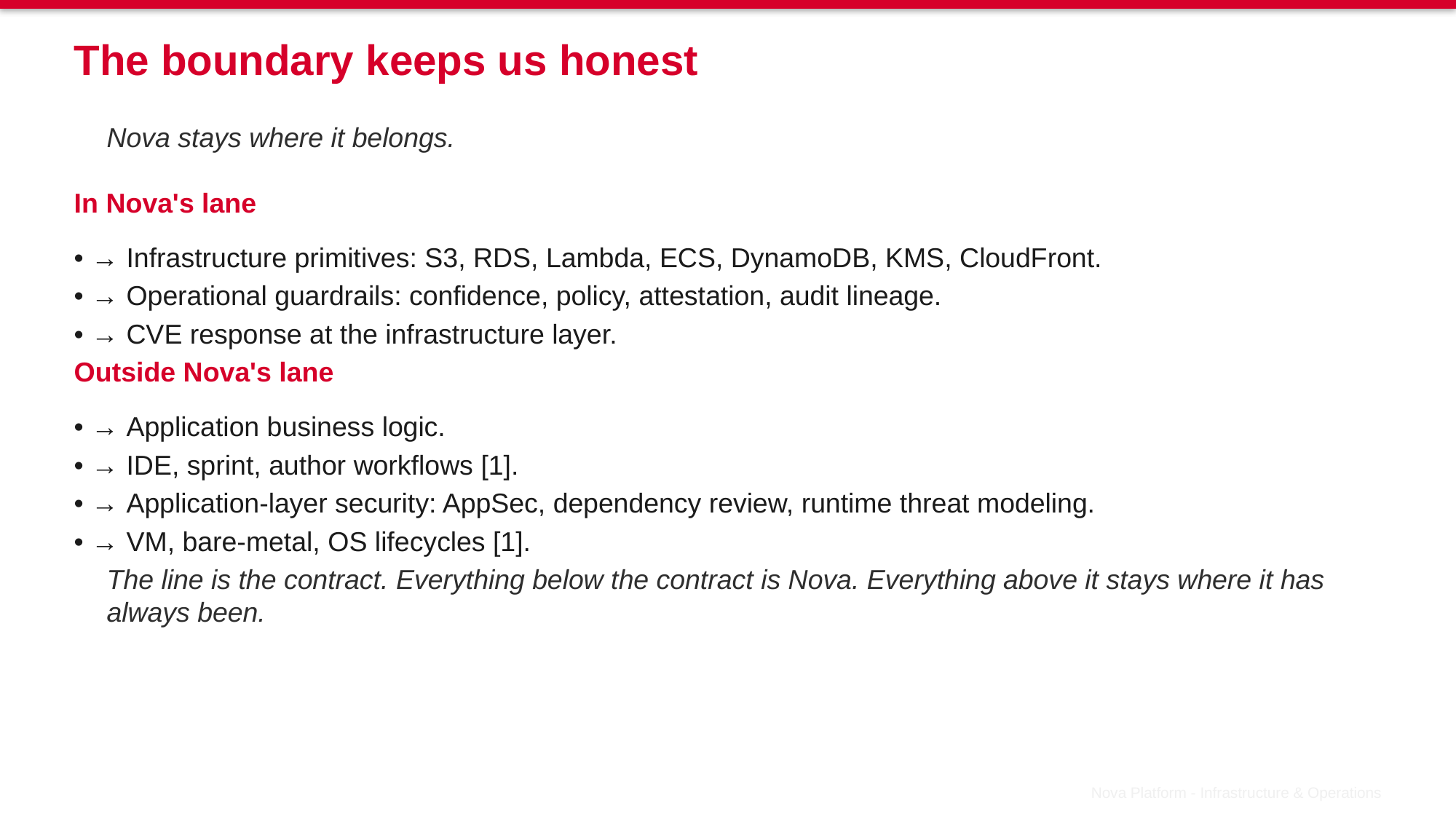

The boundary keeps us honest
Nova stays where it belongs.
In Nova's lane
• → Infrastructure primitives: S3, RDS, Lambda, ECS, DynamoDB, KMS, CloudFront.
• → Operational guardrails: confidence, policy, attestation, audit lineage.
• → CVE response at the infrastructure layer.
Outside Nova's lane
• → Application business logic.
• → IDE, sprint, author workflows [1].
• → Application-layer security: AppSec, dependency review, runtime threat modeling.
• → VM, bare-metal, OS lifecycles [1].
The line is the contract. Everything below the contract is Nova. Everything above it stays where it has always been.
Nova Platform - Infrastructure & Operations